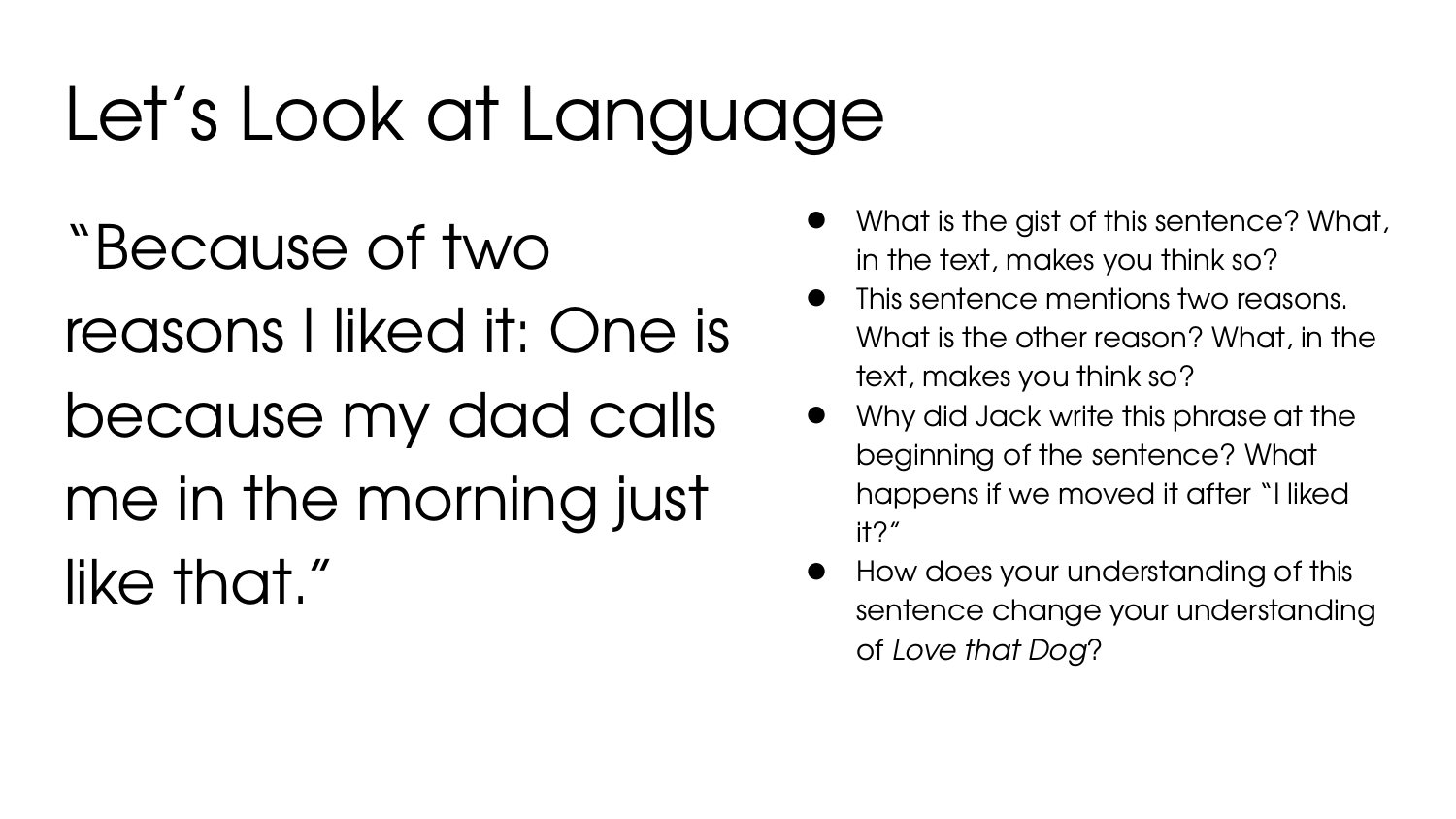

# Let’s Look at Language
“Because of two reasons I liked it: One is because my dad calls me in the morning just like that.”
What is the gist of this sentence? What, in the text, makes you think so?
This sentence mentions two reasons. What is the other reason? What, in the text, makes you think so?
Why did Jack write this phrase at the beginning of the sentence? What happens if we moved it after “I liked it?”
How does your understanding of this sentence change your understanding of Love that Dog?